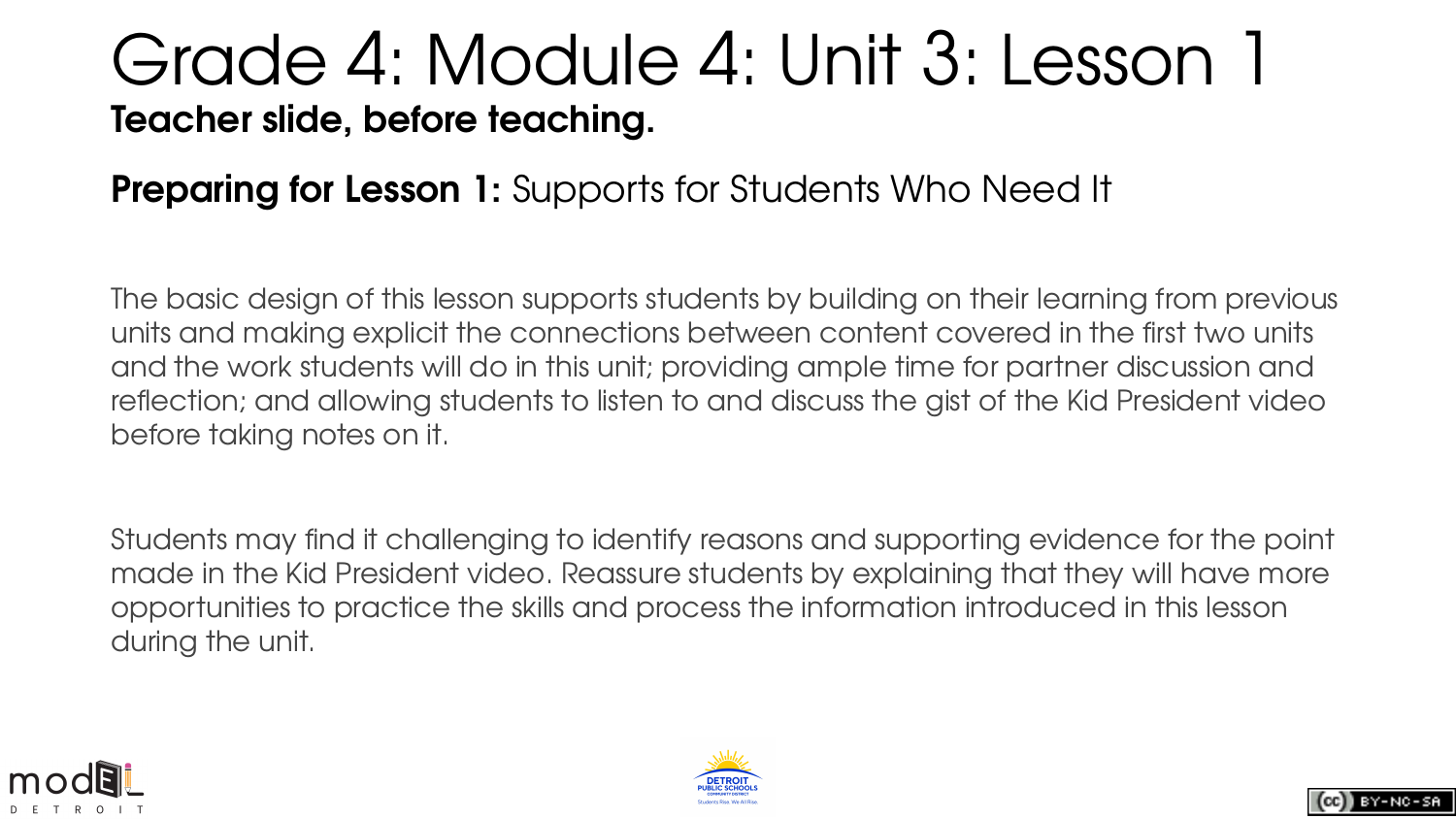

# Grade 4: Module 4: Unit 3: Lesson 1
Teacher slide, before teaching.

Preparing for Lesson 1: Supports for Students Who Need It
The basic design of this lesson supports students by building on their learning from previous units and making explicit the connections between content covered in the first two units and the work students will do in this unit; providing ample time for partner discussion and reflection; and allowing students to listen to and discuss the gist of the Kid President video before taking notes on it.
Students may find it challenging to identify reasons and supporting evidence for the point made in the Kid President video. Reassure students by explaining that they will have more opportunities to practice the skills and process the information introduced in this lesson during the unit.